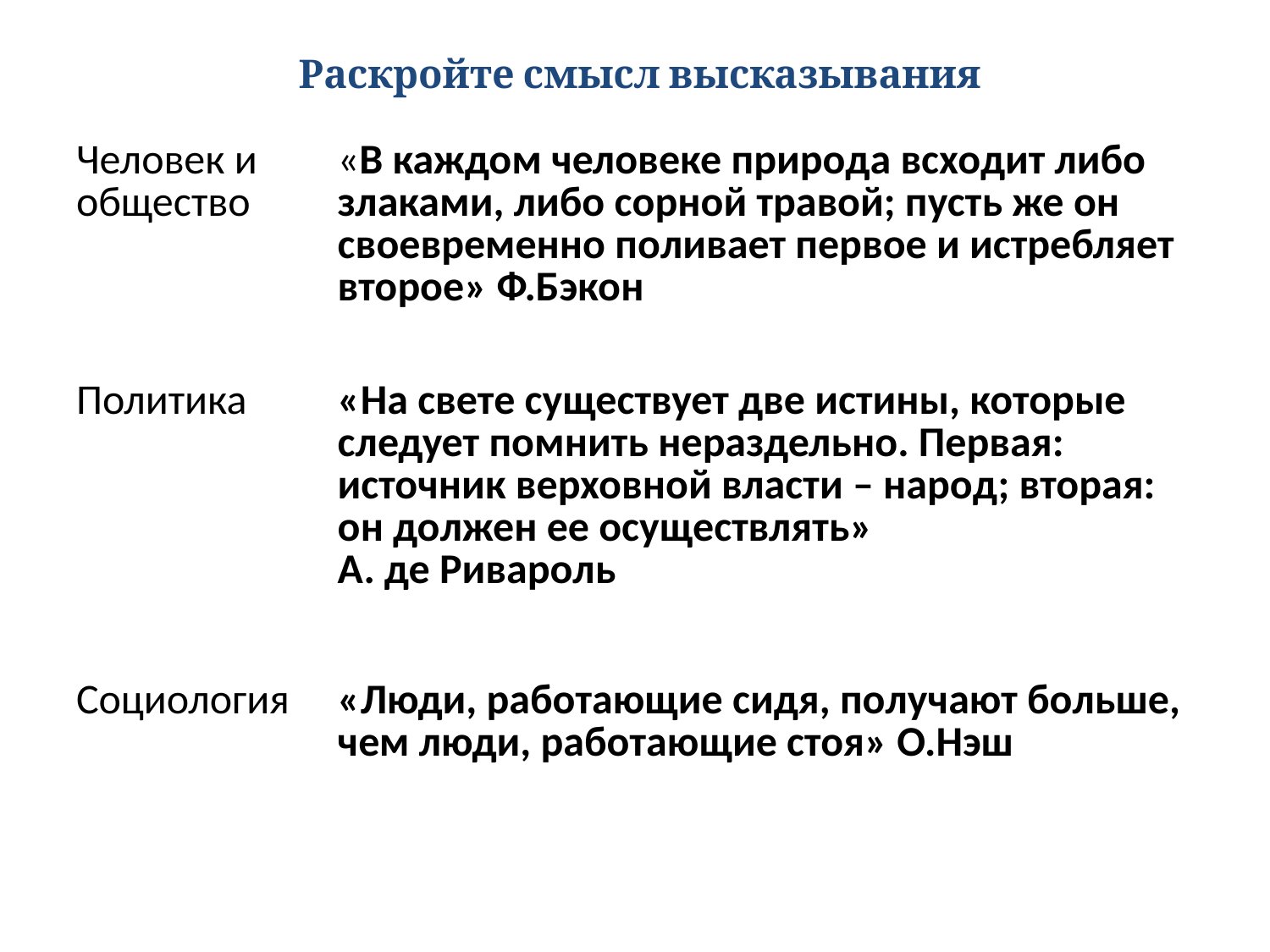

# Раскройте смысл высказывания
| Человек и общество | «В каждом человеке природа всходит либо злаками, либо сорной травой; пусть же он своевременно поливает первое и истребляет второе» Ф.Бэкон |
| --- | --- |
| Политика | «На свете существует две истины, которые следует помнить нераздельно. Первая: источник верховной власти – народ; вторая: он должен ее осуществлять» А. де Ривароль |
| Социология | «Люди, работающие сидя, получают больше, чем люди, работающие стоя» О.Нэш |